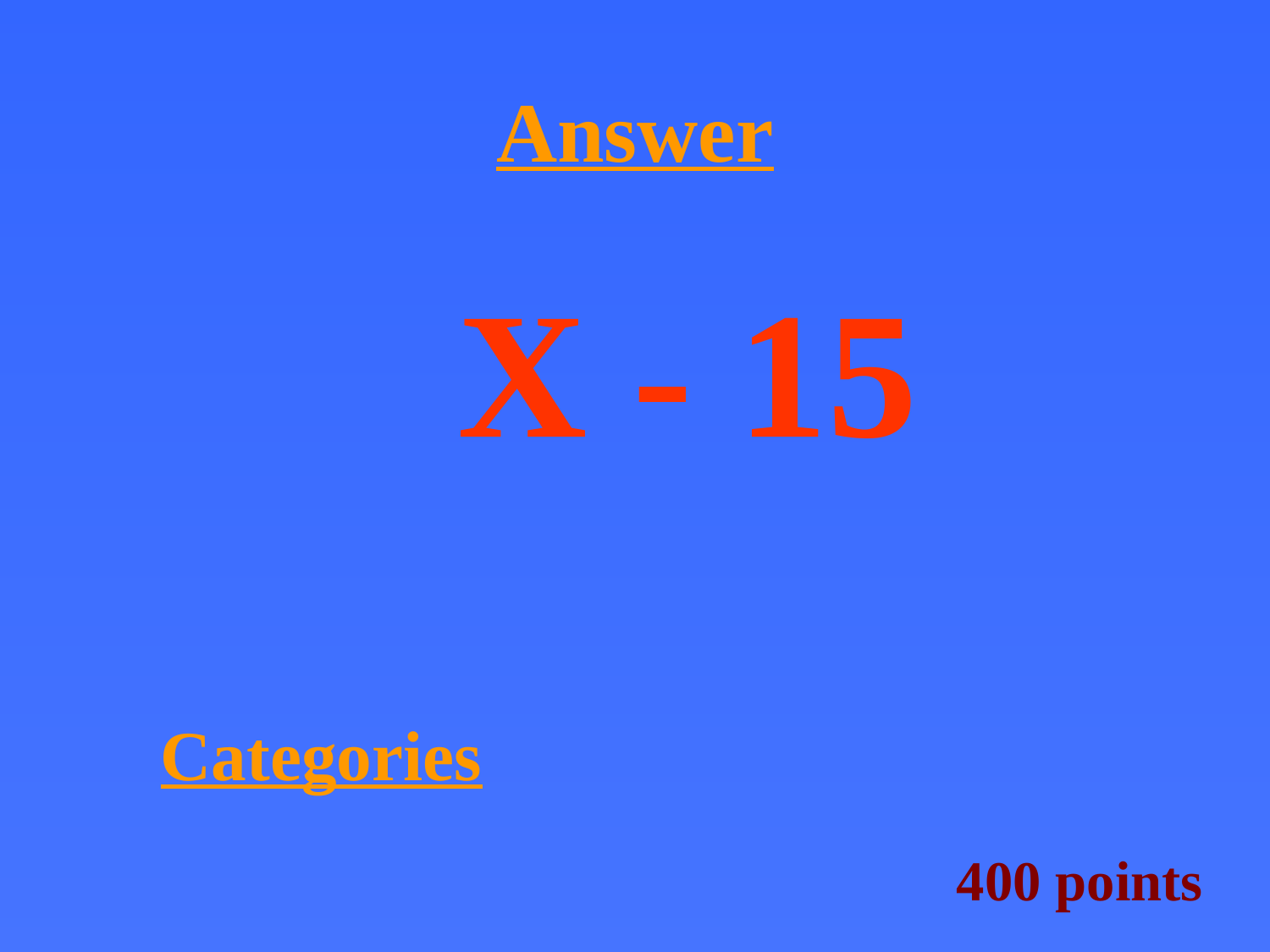

# Answer
X - 15

Categories

400 points